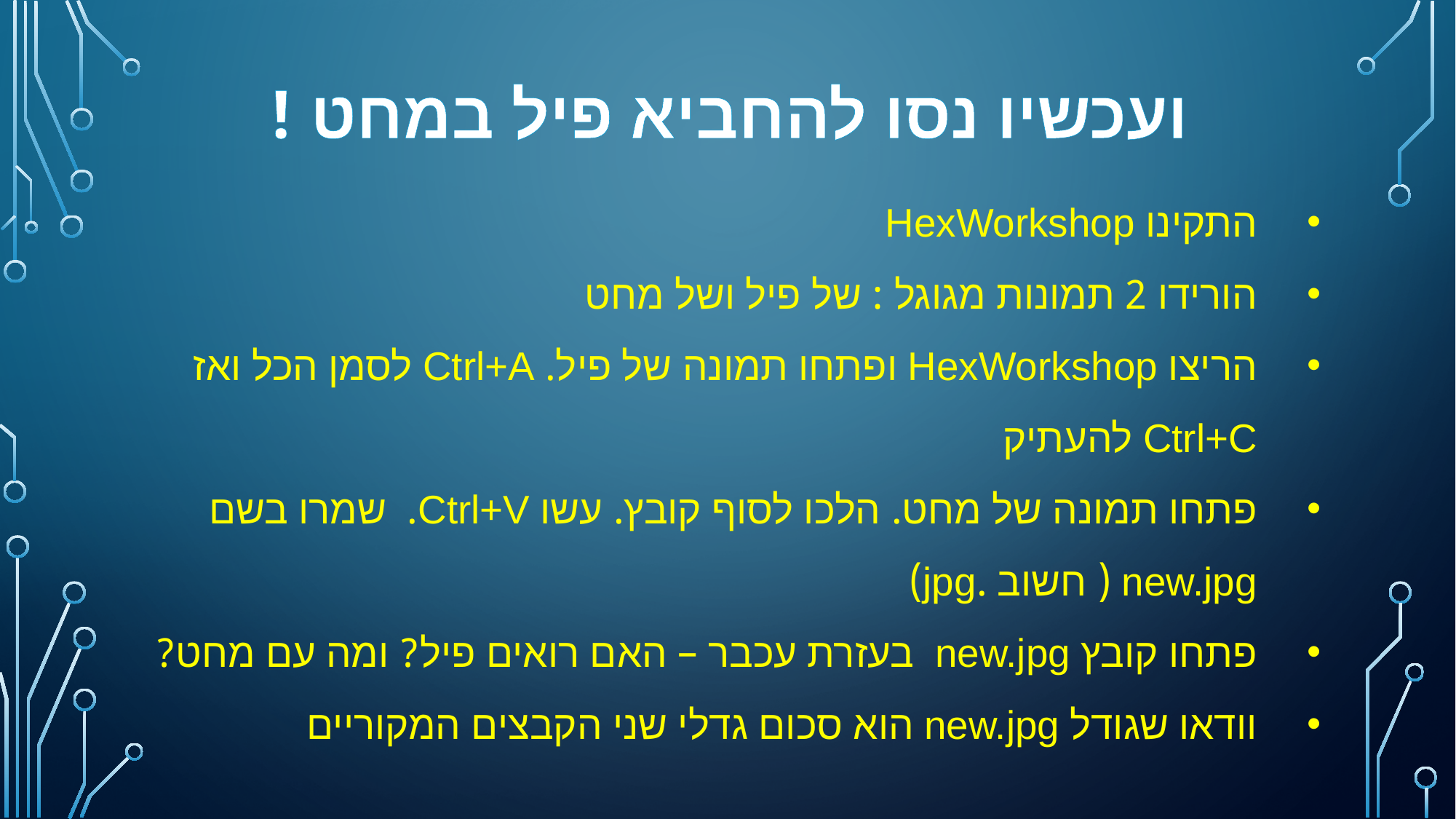

# ועכשיו נסו להחביא פיל במחט !
התקינו HexWorkshop
הורידו 2 תמונות מגוגל : של פיל ושל מחט
הריצו HexWorkshop ופתחו תמונה של פיל. Ctrl+A לסמן הכל ואז Ctrl+C להעתיק
פתחו תמונה של מחט. הלכו לסוף קובץ. עשו Ctrl+V.  שמרו בשם new.jpg ( חשוב .jpg)
פתחו קובץ new.jpg  בעזרת עכבר – האם רואים פיל? ומה עם מחט?
וודאו שגודל new.jpg הוא סכום גדלי שני הקבצים המקוריים